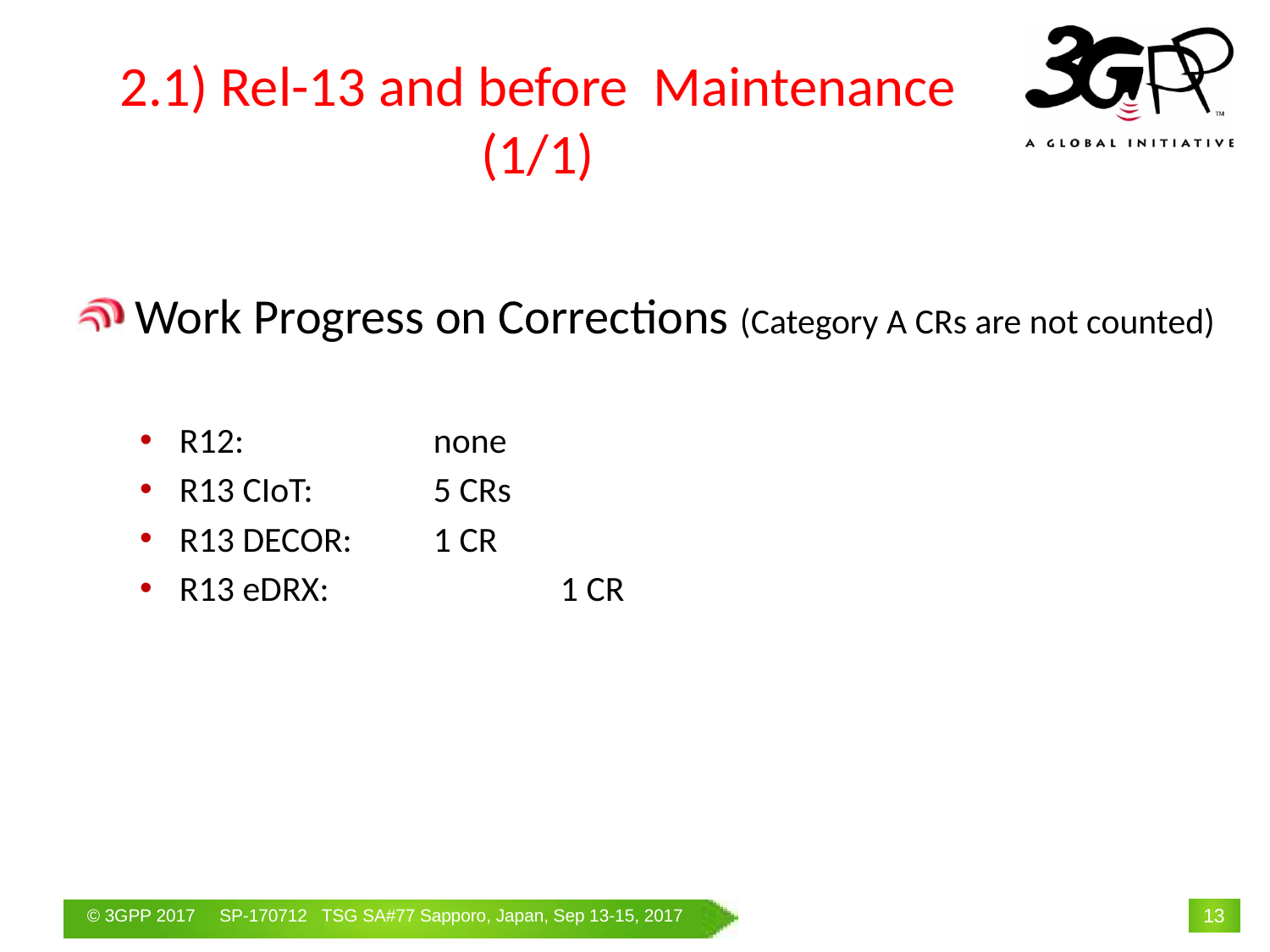

# 2.1) Rel-13 and before  Maintenance (1/1)
 Work Progress on Corrections (Category A CRs are not counted)

R12:              	none
R13 CIoT:     	5 CRs
R13 DECOR:  	1 CR
R13 eDRX:		1 CR